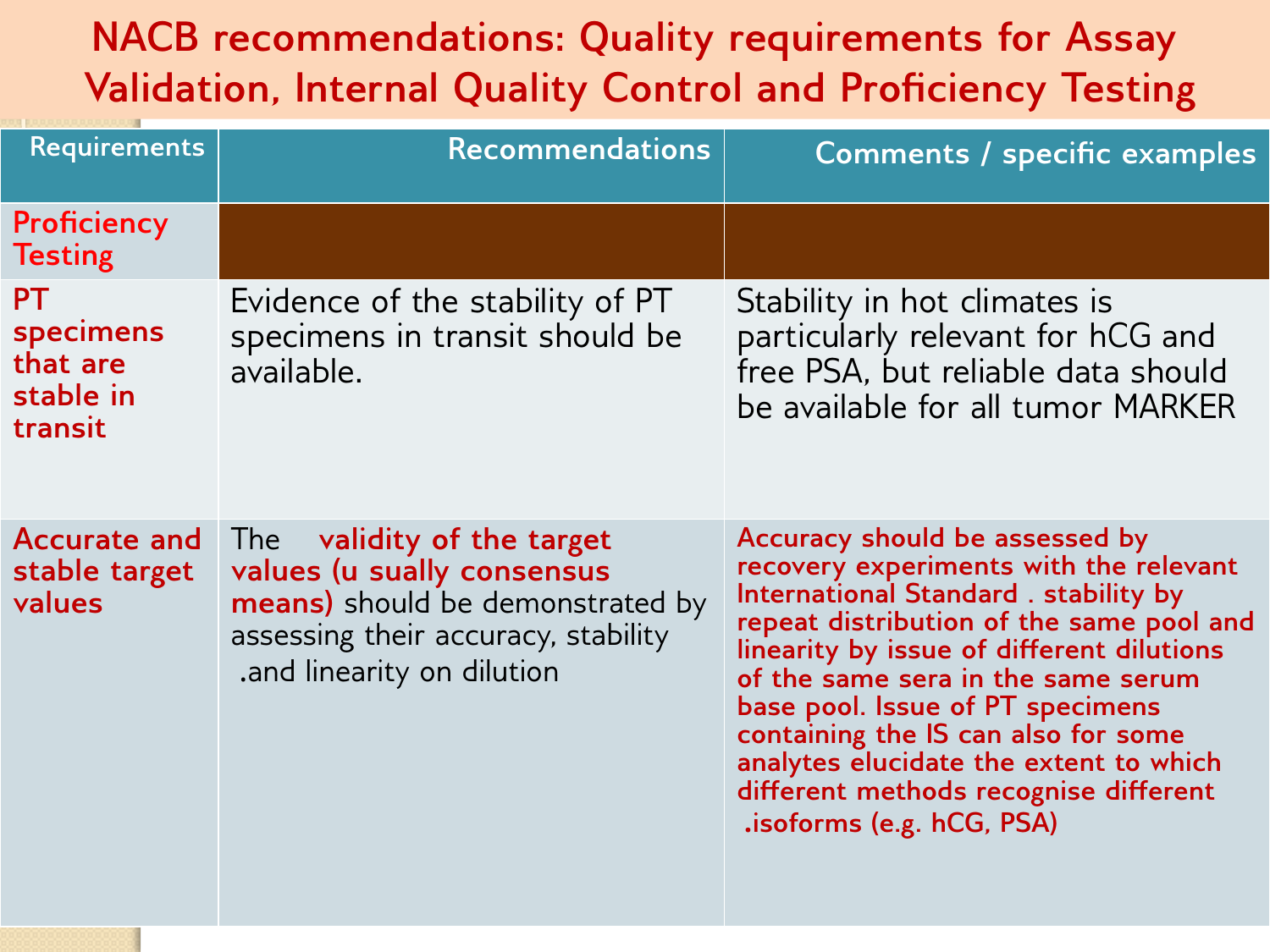

# NACB recommendations: Quality requirements for Assay Validation, Internal Quality Control and Proficiency Testing
| Requirements | Recommendations | Comments / specific examples |
| --- | --- | --- |
| Proficiency Testing |  |  |
| PT specimens that are stable in transit | Evidence of the stability of PT specimens in transit should be available. | Stability in hot climates is particularly relevant for hCG and free PSA, but reliable data should be available for all tumor MARKER |
| Accurate and stable target values | The validity of the target values (u sually consensus means) should be demonstrated by assessing their accuracy, stability and linearity on dilution. | Accuracy should be assessed by recovery experiments with the relevant International Standard . stability by repeat distribution of the same pool and linearity by issue of different dilutions of the same sera in the same serum base pool. Issue of PT specimens containing the IS can also for some analytes elucidate the extent to which different methods recognise different isoforms (e.g. hCG, PSA). |